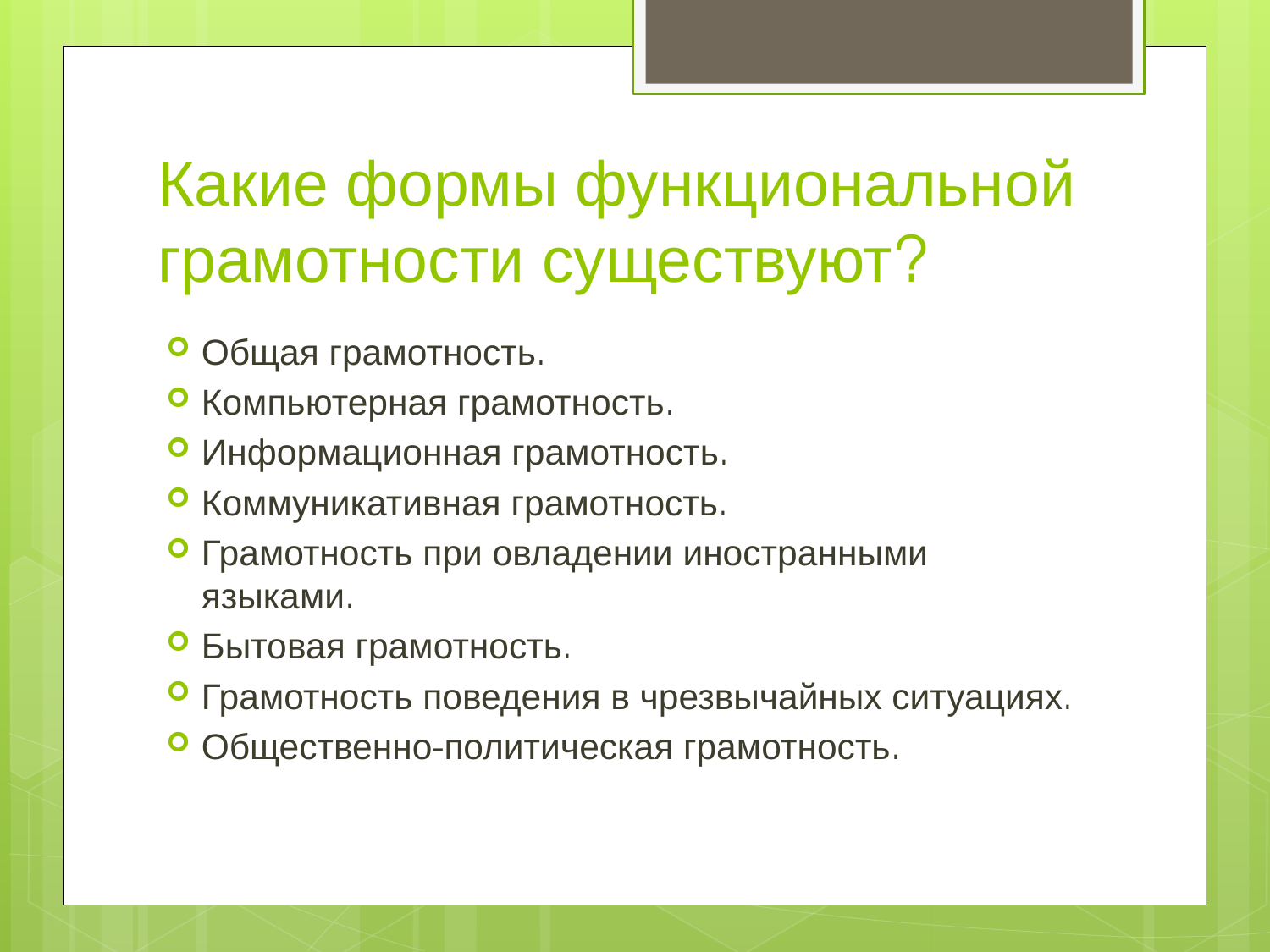

# Какие формы функциональной грамотности существуют?
Общая грамотность.
Компьютерная грамотность.
Информационная грамотность.
Коммуникативная грамотность.
Грамотность при овладении иностранными языками.
Бытовая грамотность.
Грамотность поведения в чрезвычайных ситуациях.
Общественно-политическая грамотность.